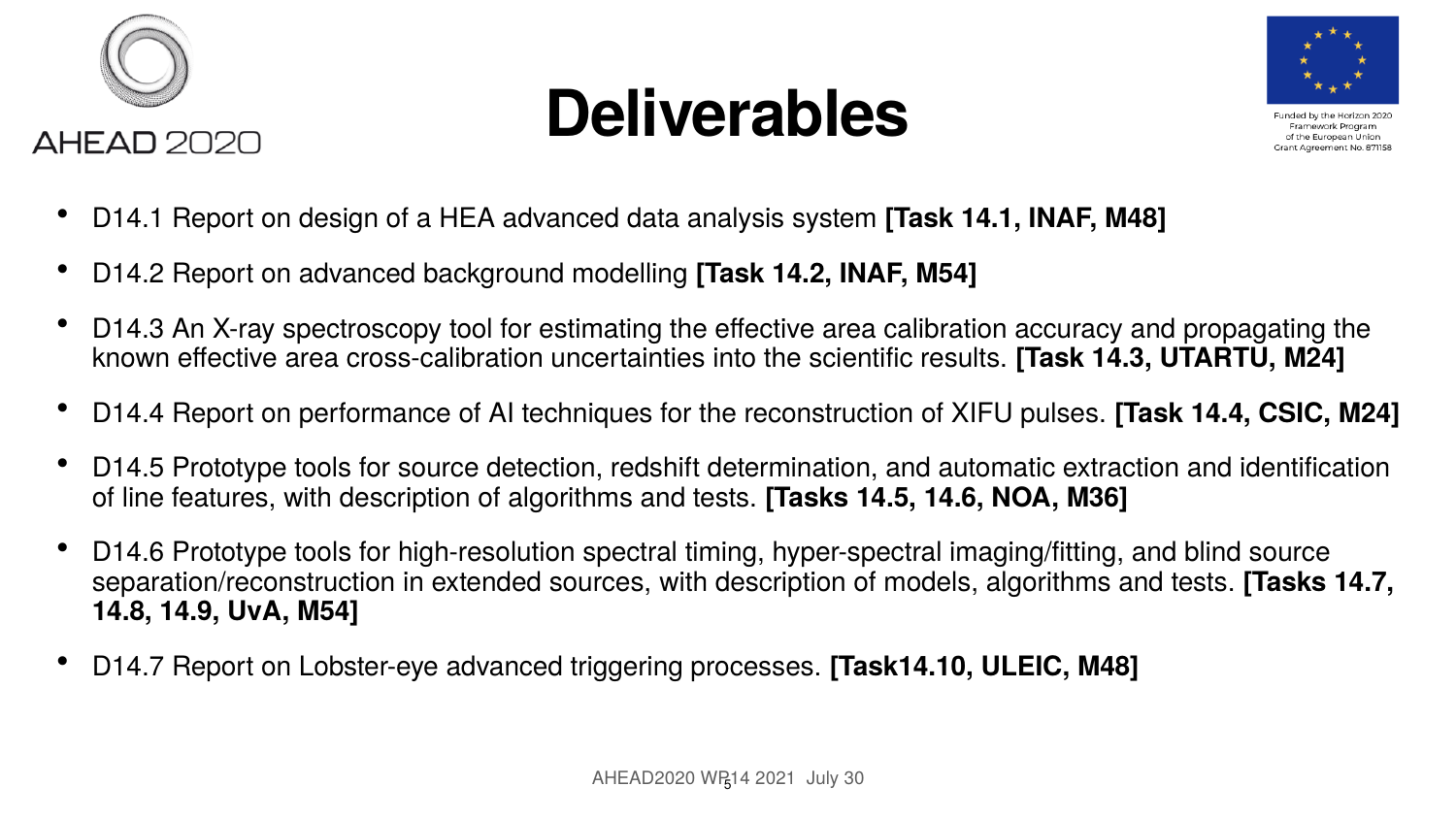

# Deliverables
D14.1 Report on design of a HEA advanced data analysis system [Task 14.1, INAF, M48]
D14.2 Report on advanced background modelling [Task 14.2, INAF, M54]
D14.3 An X-ray spectroscopy tool for estimating the effective area calibration accuracy and propagating the known effective area cross-calibration uncertainties into the scientific results. [Task 14.3, UTARTU, M24]
D14.4 Report on performance of AI techniques for the reconstruction of XIFU pulses. [Task 14.4, CSIC, M24]
D14.5 Prototype tools for source detection, redshift determination, and automatic extraction and identification of line features, with description of algorithms and tests. [Tasks 14.5, 14.6, NOA, M36]
D14.6 Prototype tools for high-resolution spectral timing, hyper-spectral imaging/fitting, and blind source separation/reconstruction in extended sources, with description of models, algorithms and tests. [Tasks 14.7, 14.8, 14.9, UvA, M54]
D14.7 Report on Lobster-eye advanced triggering processes. [Task14.10, ULEIC, M48]
AHEAD2020 WP14 2021  July 30
5